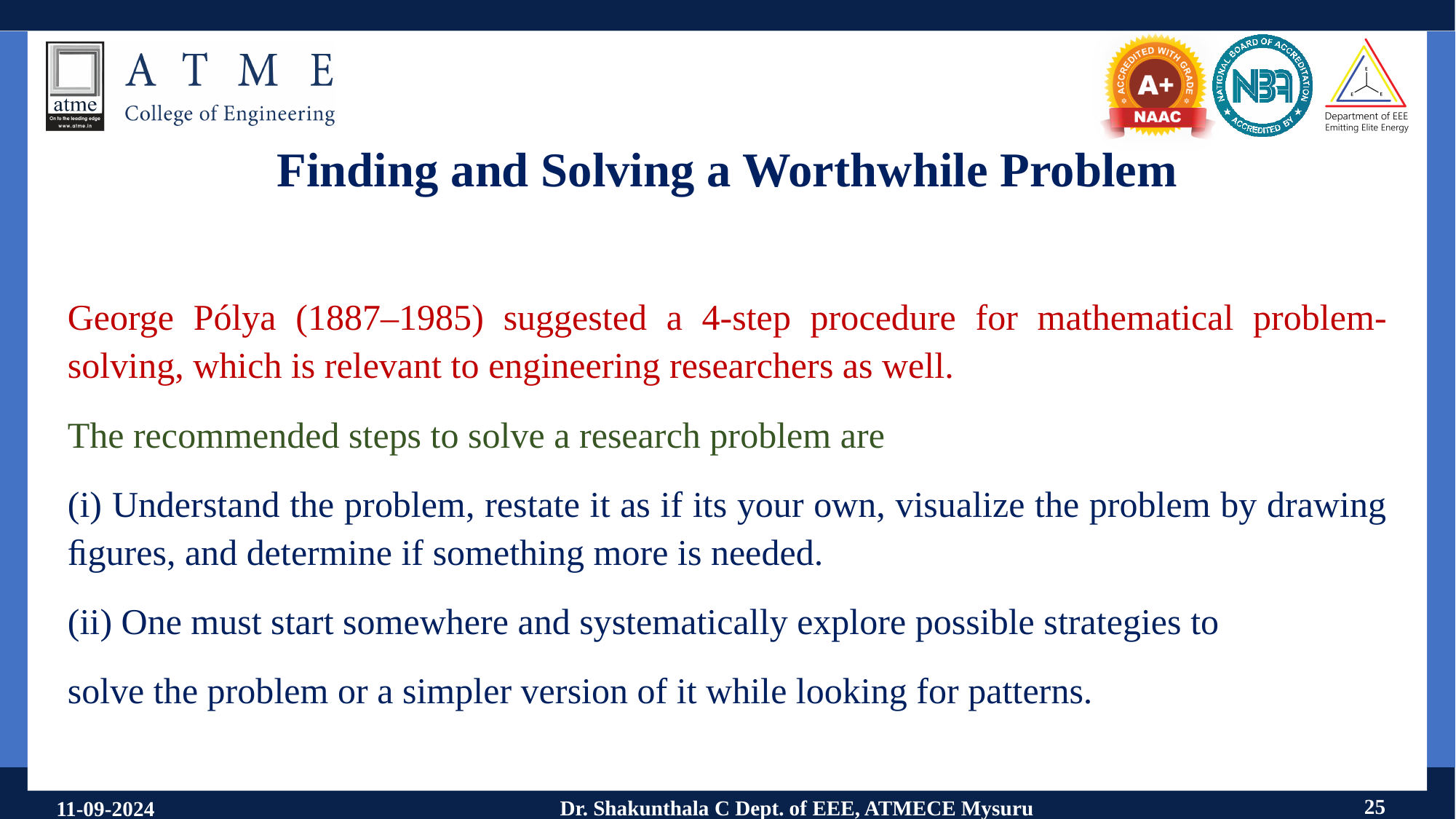

# Finding and Solving a Worthwhile Problem
George Pólya (1887–1985) suggested a 4-step procedure for mathematical problem-solving, which is relevant to engineering researchers as well.
The recommended steps to solve a research problem are
(i) Understand the problem, restate it as if its your own, visualize the problem by drawing ﬁgures, and determine if something more is needed.
(ii) One must start somewhere and systematically explore possible strategies to
solve the problem or a simpler version of it while looking for patterns.
25
Dr. Shakunthala C Dept. of EEE, ATMECE Mysuru
11-09-2024